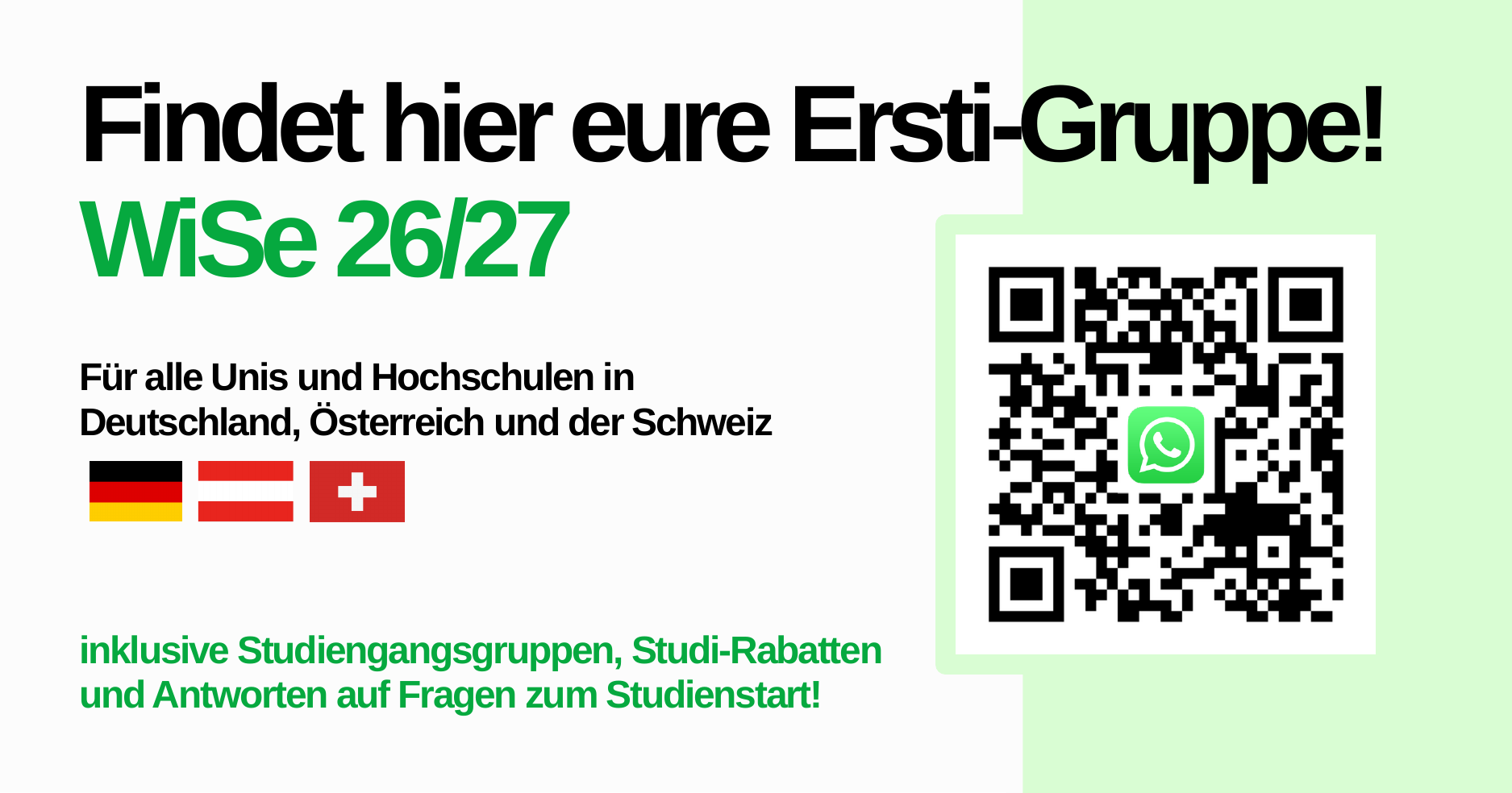

Findet hier eure Ersti-Gruppe!
WiSe 26/27

Für alle Unis und Hochschulen in Deutschland, Österreich und der Schweiz

inklusive Studiengangsgruppen, Studi-Rabatten und Antworten auf Fragen zum Studienstart!